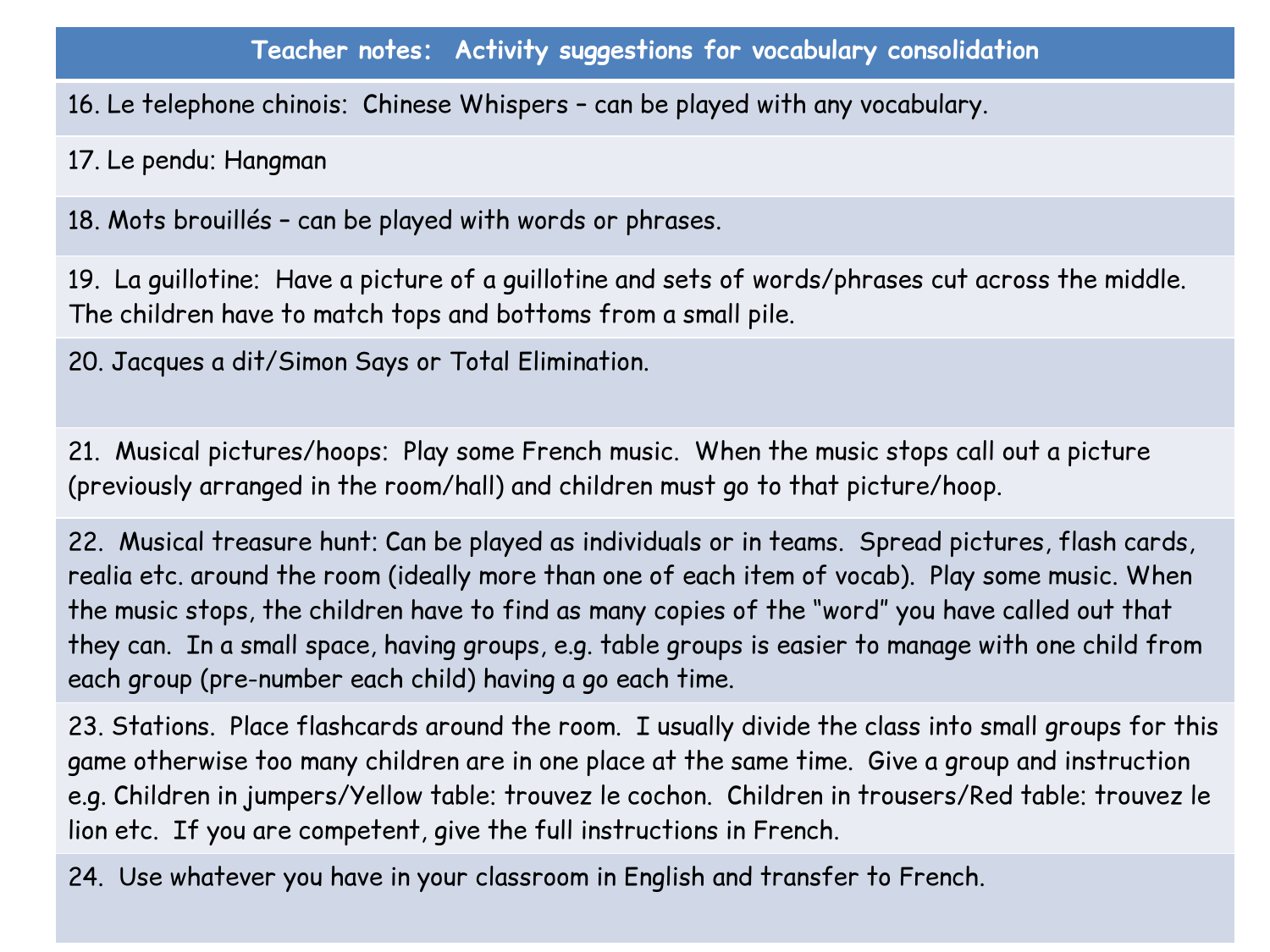

| Teacher notes: Activity suggestions for vocabulary consolidation |
| --- |
| 16. Le telephone chinois: Chinese Whispers – can be played with any vocabulary. |
| 17. Le pendu: Hangman |
| 18. Mots brouillés – can be played with words or phrases. |
| 19. La guillotine: Have a picture of a guillotine and sets of words/phrases cut across the middle. The children have to match tops and bottoms from a small pile. |
| 20. Jacques a dit/Simon Says or Total Elimination. |
| 21. Musical pictures/hoops: Play some French music. When the music stops call out a picture (previously arranged in the room/hall) and children must go to that picture/hoop. |
| 22. Musical treasure hunt: Can be played as individuals or in teams. Spread pictures, flash cards, realia etc. around the room (ideally more than one of each item of vocab). Play some music. When the music stops, the children have to find as many copies of the “word” you have called out that they can. In a small space, having groups, e.g. table groups is easier to manage with one child from each group (pre-number each child) having a go each time. |
| 23. Stations. Place flashcards around the room. I usually divide the class into small groups for this game otherwise too many children are in one place at the same time. Give a group and instruction e.g. Children in jumpers/Yellow table: trouvez le cochon. Children in trousers/Red table: trouvez le lion etc. If you are competent, give the full instructions in French. |
| 24. Use whatever you have in your classroom in English and transfer to French. |